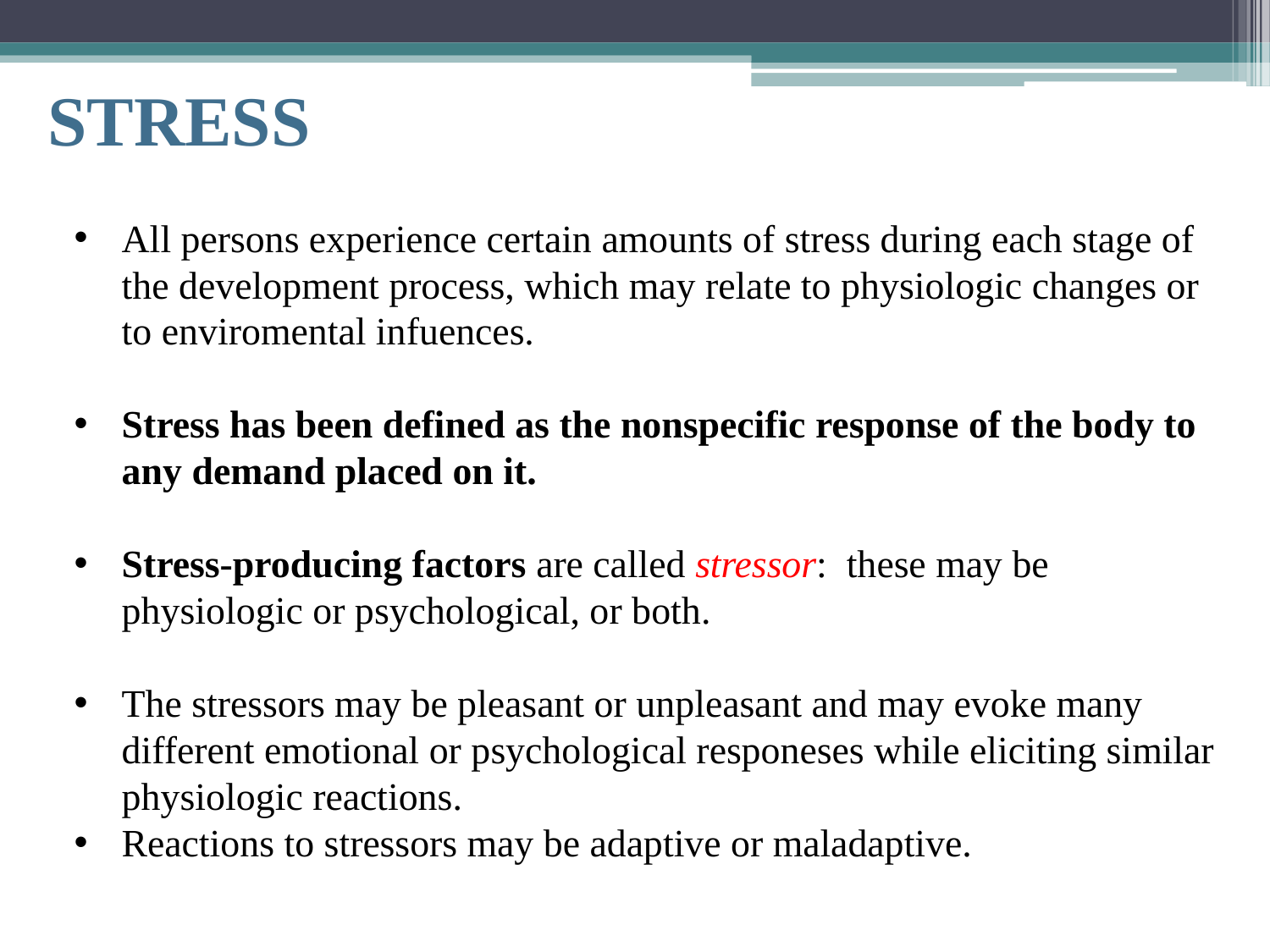

# STRESS
All persons experience certain amounts of stress during each stage of the development process, which may relate to physiologic changes or to enviromental infuences.

Stress has been defined as the nonspecific response of the body to any demand placed on it.

Stress-producing factors are called stressor:  these may be physiologic or psychological, or both.

The stressors may be pleasant or unpleasant and may evoke many different emotional or psychological responeses while eliciting similar physiologic reactions.
Reactions to stressors may be adaptive or maladaptive.